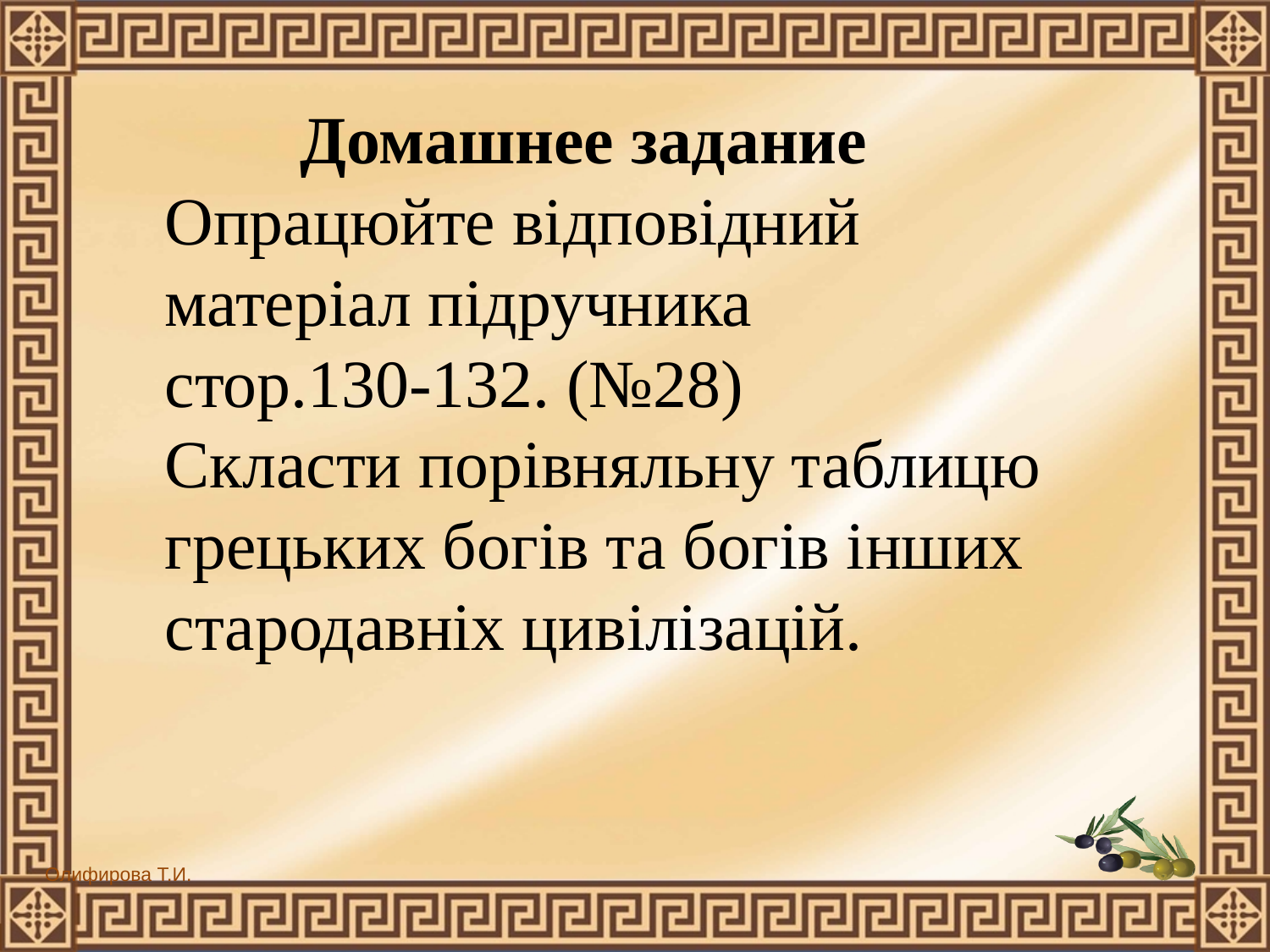

# Домашнее задание Опрацюйте відповідний матеріал підручника стор.130-132. (№28) Скласти порівняльну таблицю грецьких богів та богів інших стародавніх цивілізацій.